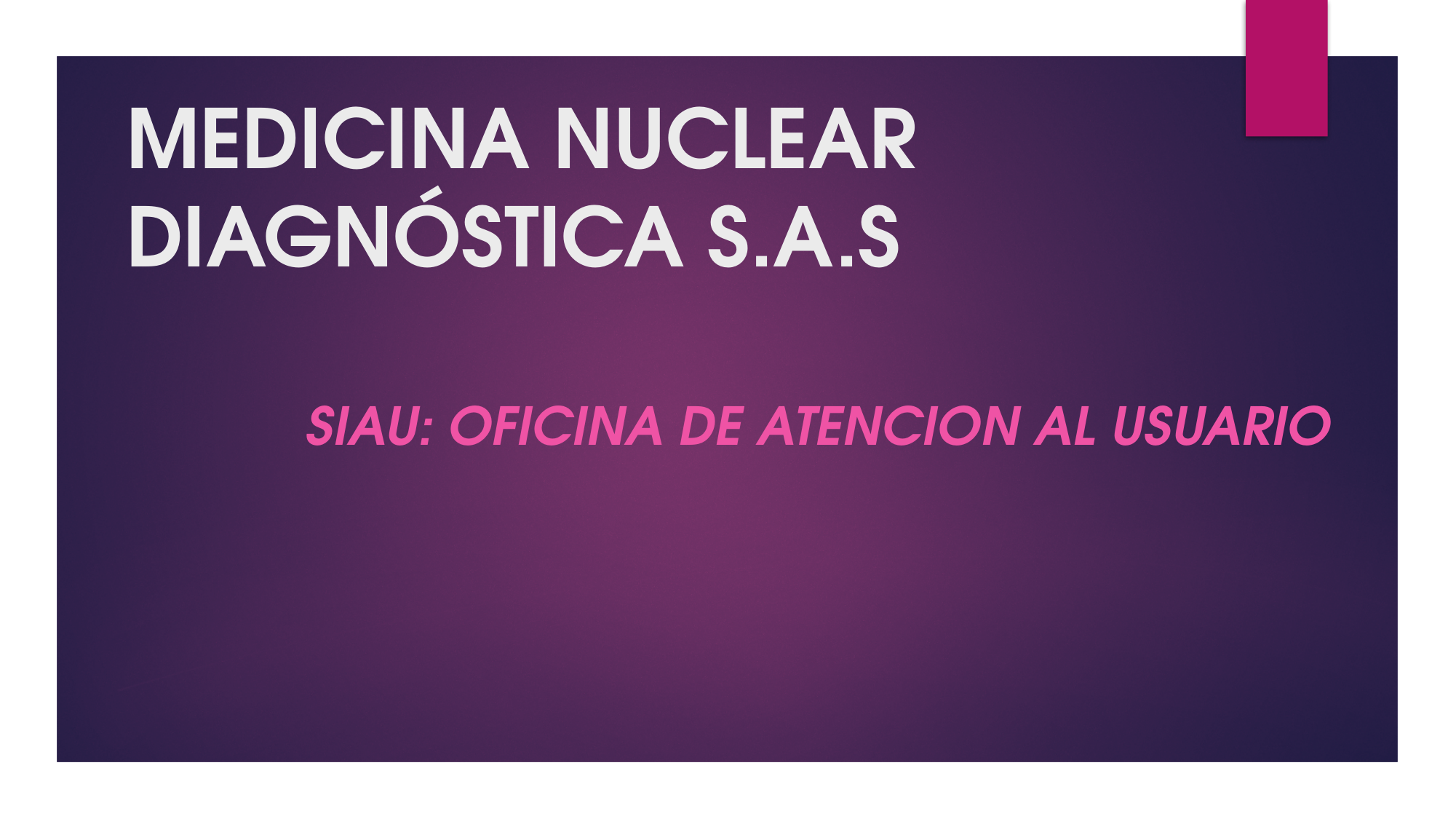

# MEDICINA NUCLEAR DIAGNÓSTICA S.A.S
SIAU: OFICINA DE ATENCION AL USUARIO